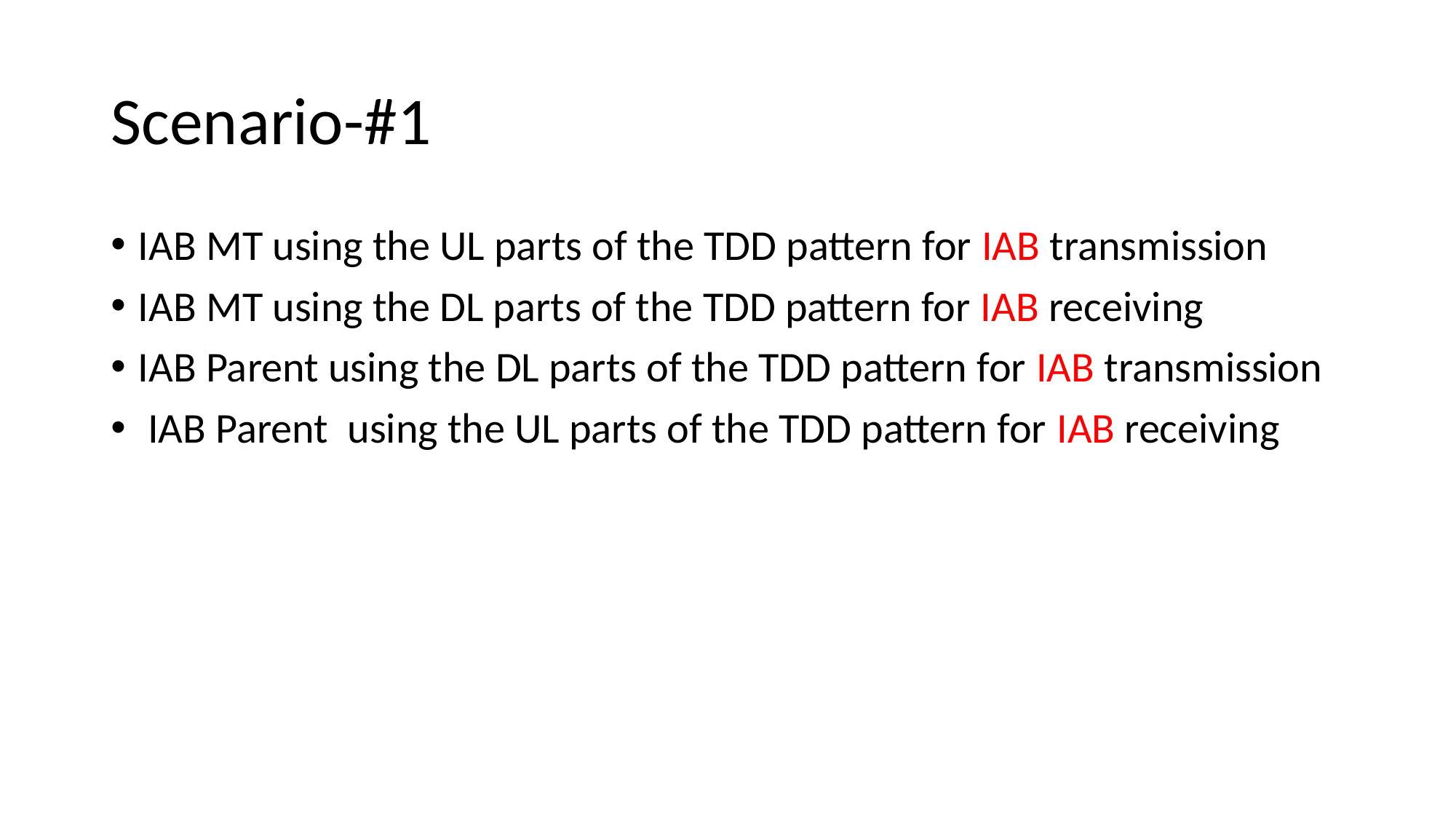

# Scenario-#1
IAB MT using the UL parts of the TDD pattern for IAB transmission
IAB MT using the DL parts of the TDD pattern for IAB receiving
IAB Parent using the DL parts of the TDD pattern for IAB transmission
 IAB Parent  using the UL parts of the TDD pattern for IAB receiving